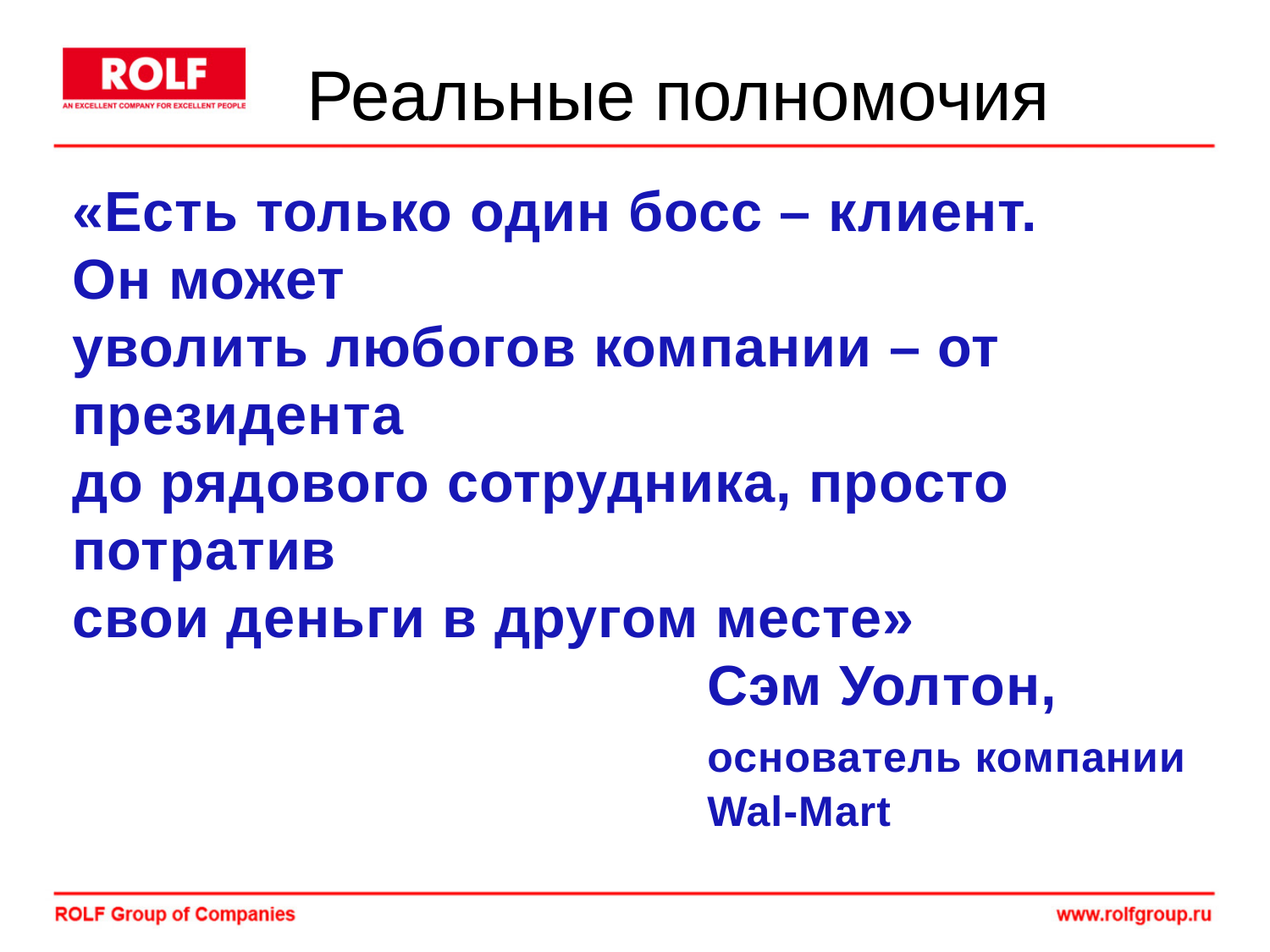

# Реальные полномочия
«Есть только один босс – клиент.
Он может
уволить любогов компании – от президента
до рядового сотрудника, просто потратив
свои деньги в другом месте»
					Сэм Уолтон,
					основатель компании
					Wal-Mart